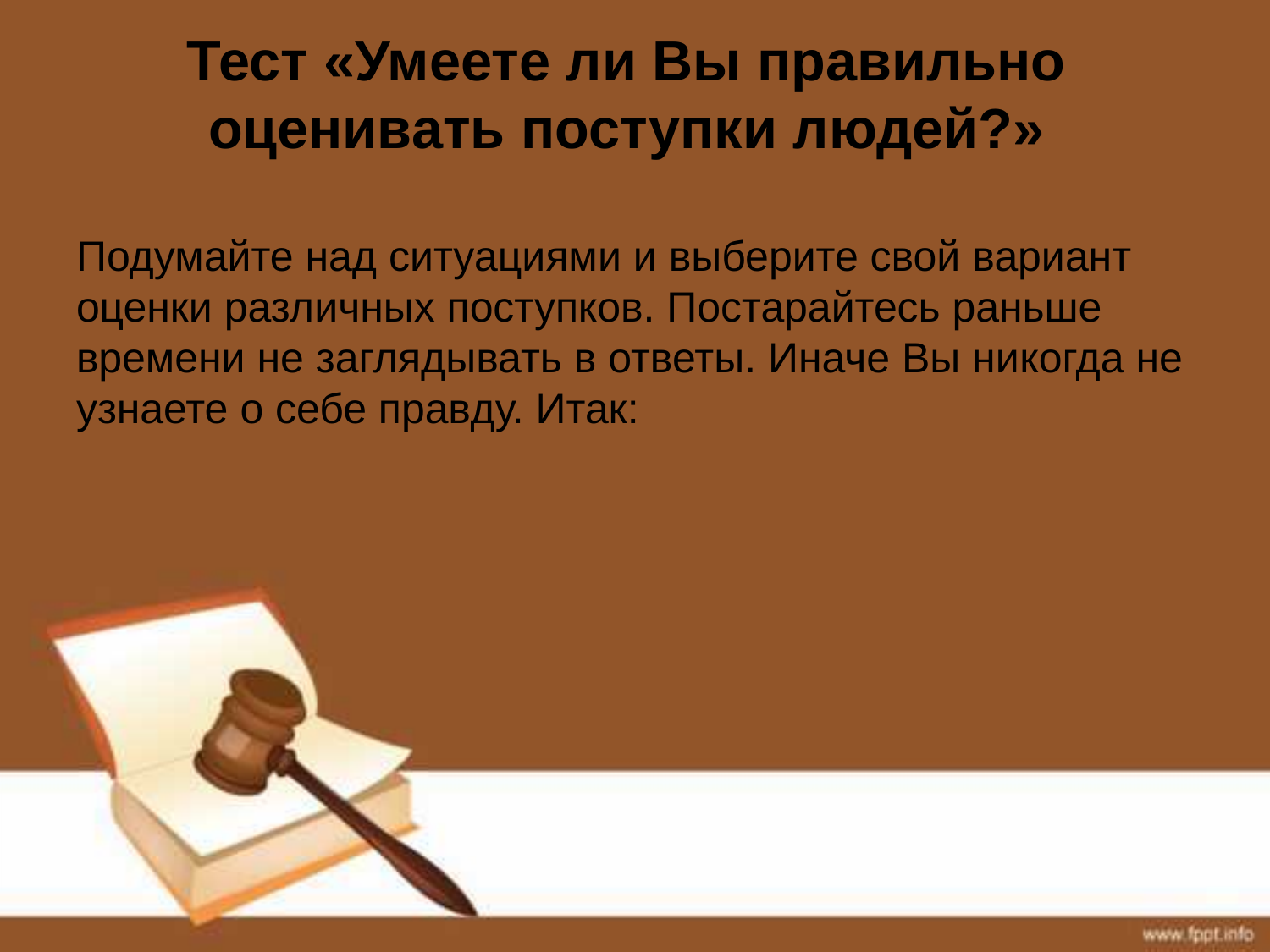

# Тест «Умеете ли Вы правильно оценивать поступки людей?»
Подумайте над ситуациями и выберите свой вариант оценки различных поступков. Постарайтесь раньше времени не заглядывать в ответы. Иначе Вы ни­когда не узнаете о себе правду. Итак: